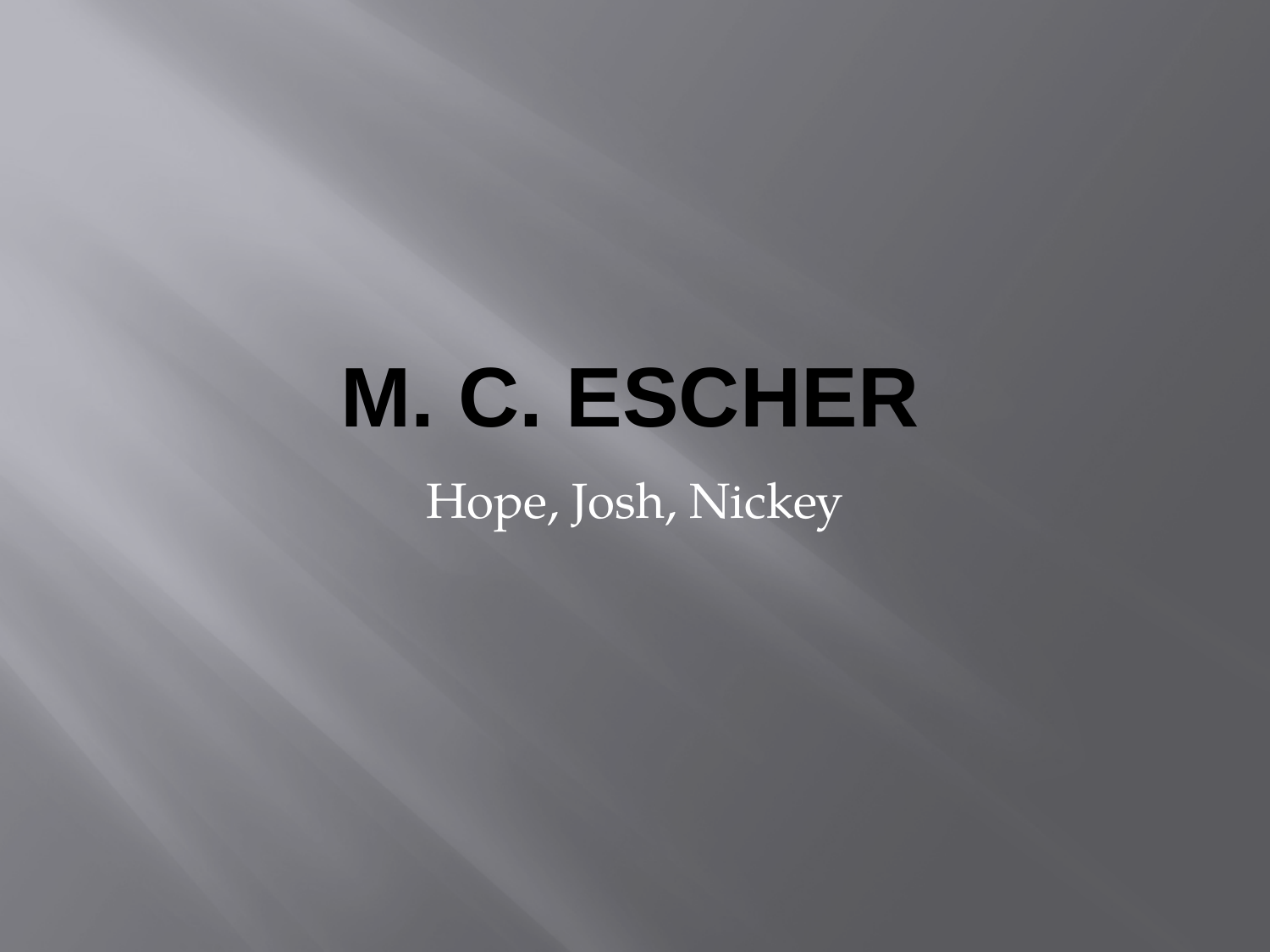

# M. C. Escher
Hope, Josh, Nickey